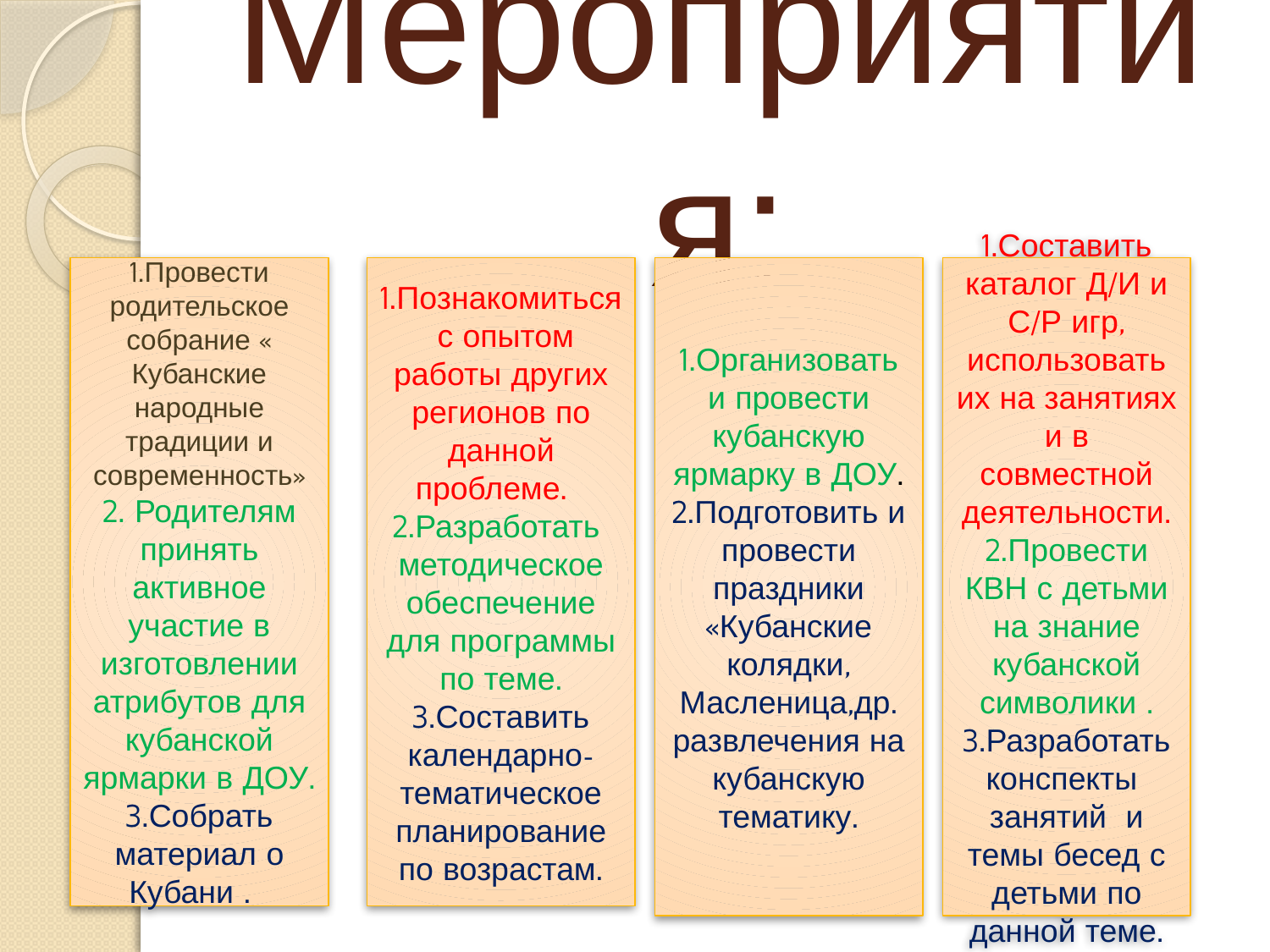

# Мероприятия:
1.Провести родительское собрание « Кубанские народные традиции и современность»
2. Родителям принять активное участие в изготовлении атрибутов для кубанской ярмарки в ДОУ.
3.Собрать материал о Кубани .
1.Познакомиться  с опытом работы других регионов по данной проблеме.
2.Разработать  методическое обеспечение для программы по теме.
3.Составить календарно-тематическое планирование по возрастам.
1.Организовать и провести кубанскую ярмарку в ДОУ.
2.Подготовить и провести праздники «Кубанские колядки, Масленица,др. развлечения на кубанскую тематику.
1.Составить каталог Д/И и С/Р игр, использовать их на занятиях и в совместной деятельности.
2.Провести КВН с детьми на знание кубанской символики .
3.Разработать конспекты  занятий  и темы бесед с детьми по данной теме.